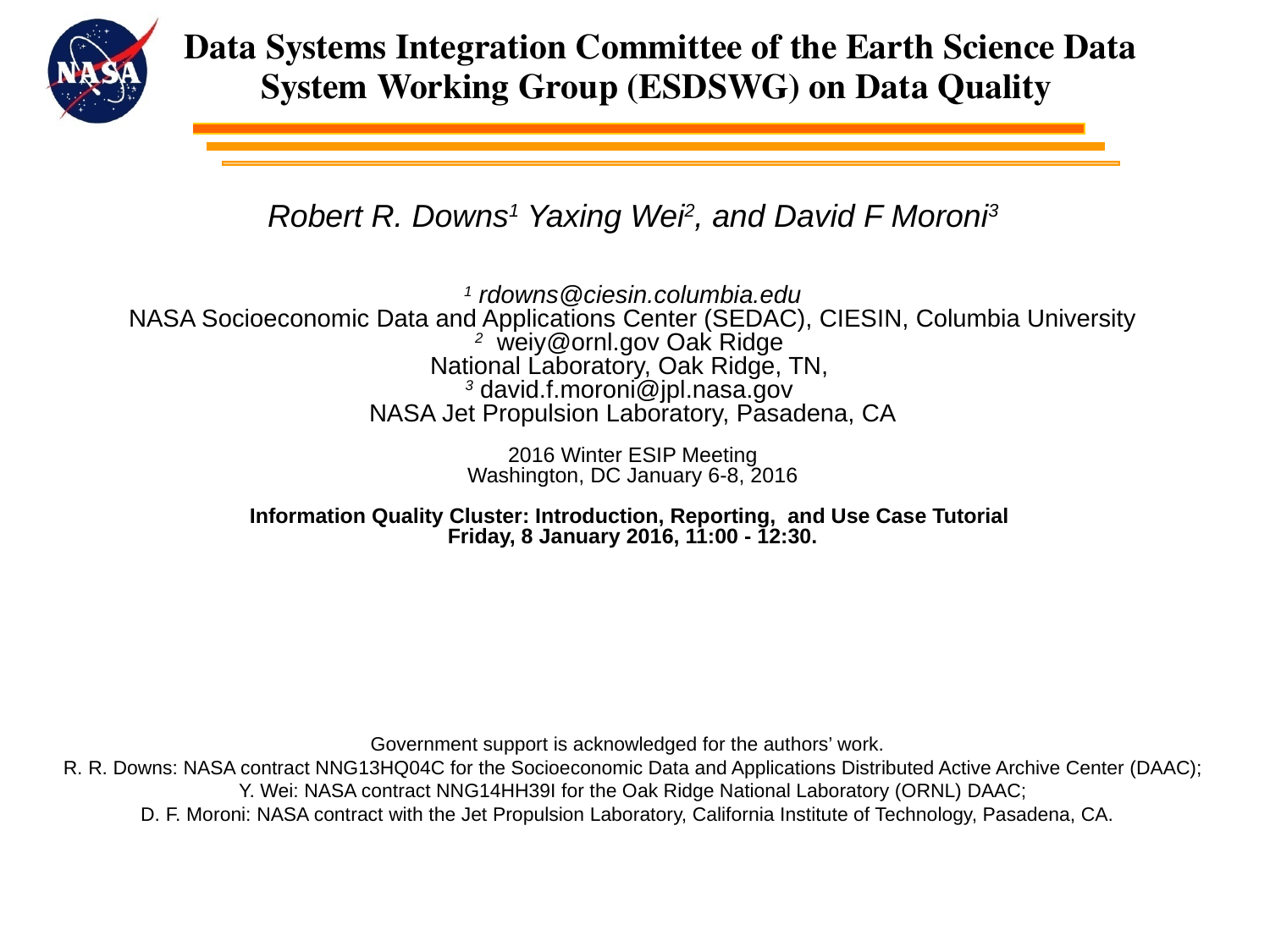

# Data Systems Integration Committee of the Earth Science Data System Working Group (ESDSWG) on Data Quality
Robert R. Downs1 Yaxing Wei2, and David F Moroni3

1 rdowns@ciesin.columbia.edu
NASA Socioeconomic Data and Applications Center (SEDAC), CIESIN, Columbia University
2  weiy@ornl.gov Oak Ridge
National Laboratory, Oak Ridge, TN,
3 david.f.moroni@jpl.nasa.gov
NASA Jet Propulsion Laboratory, Pasadena, CA
2016 Winter ESIP Meeting
Washington, DC January 6-8, 2016

Information Quality Cluster: Introduction, Reporting,  and Use Case Tutorial
Friday, 8 January 2016, 11:00 - 12:30.
Government support is acknowledged for the authors’ work.
R. R. Downs: NASA contract NNG13HQ04C for the Socioeconomic Data and Applications Distributed Active Archive Center (DAAC);
Y. Wei: NASA contract NNG14HH39I for the Oak Ridge National Laboratory (ORNL) DAAC;
D. F. Moroni: NASA contract with the Jet Propulsion Laboratory, California Institute of Technology, Pasadena, CA.